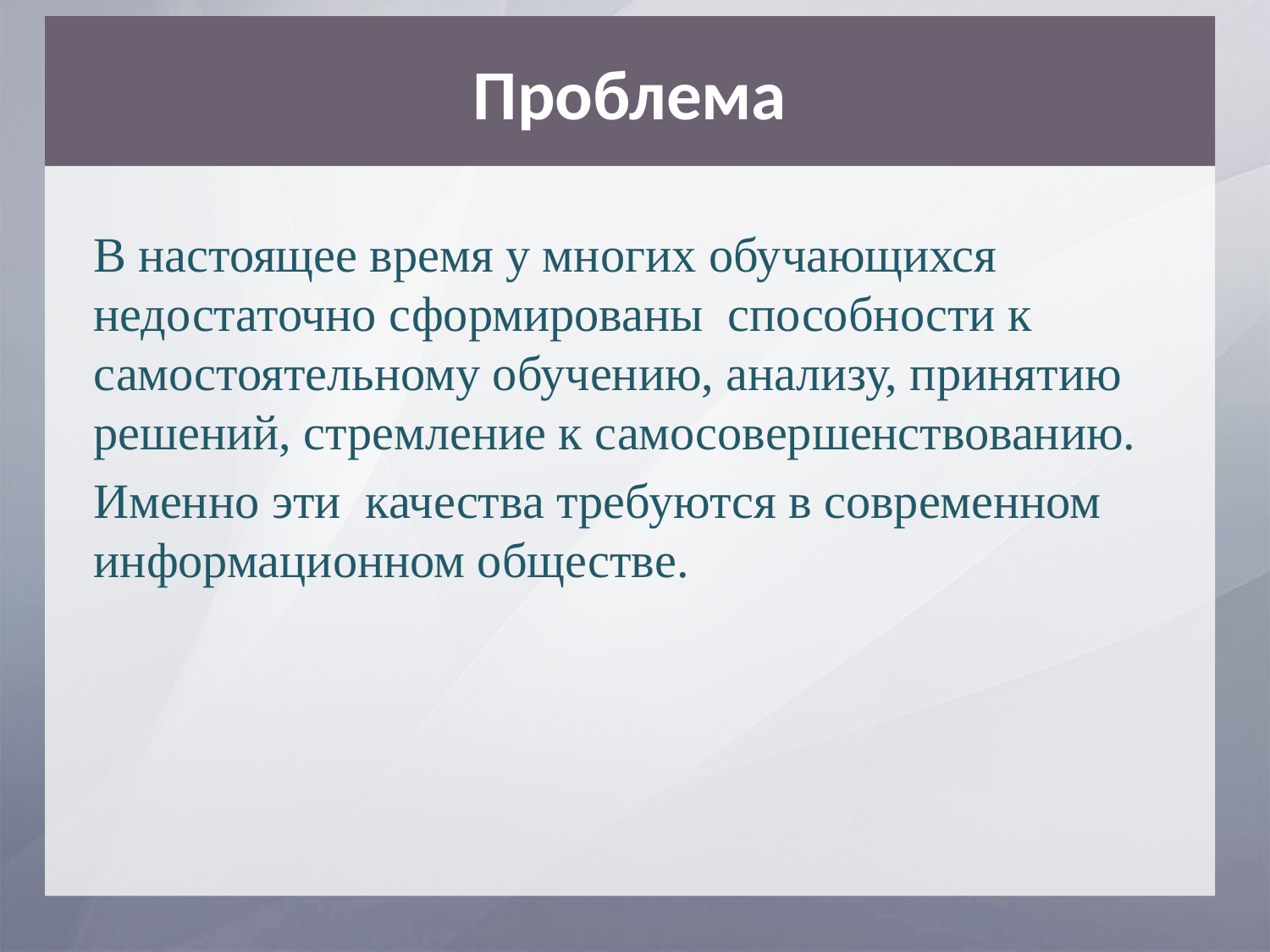

# Проблема

В настоящее время у многих обучающихся недостаточно сформированы  способности к самостоятельному обучению, анализу, принятию решений, стремление к самосовершенствованию.
Именно эти  качества требуются в современном информационном обществе.